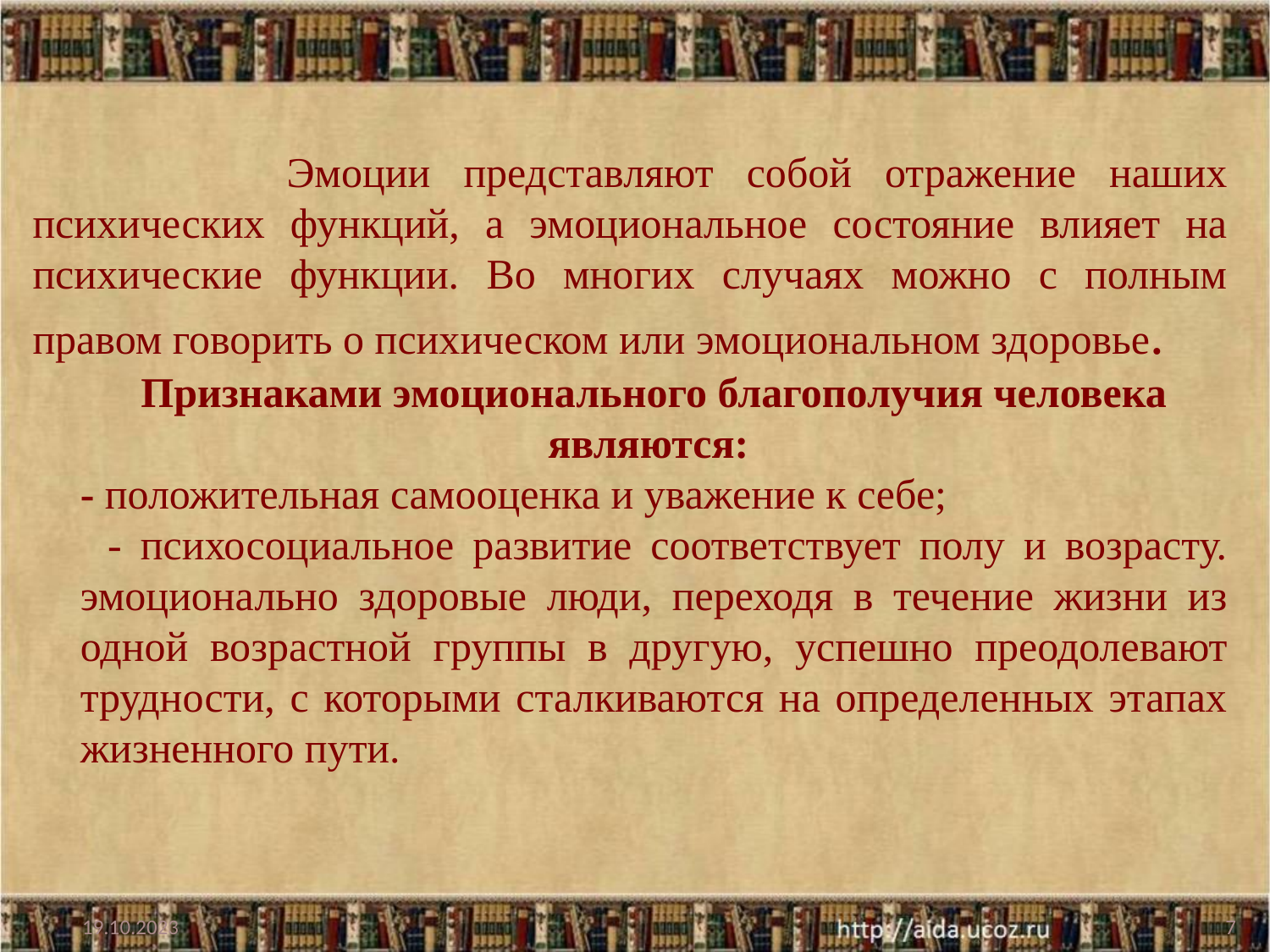

Эмоции представляют собой отражение наших психических функций, а эмоциональное состояние влияет на психические функции. Во многих случаях можно с полным правом говорить о психическом или эмоциональном здоровье.
	Признаками эмоционального благополучия человека являются:
	- положительная самооценка и уважение к себе;
    - психосоциальное развитие соответствует полу и возрасту. эмоционально здоровые люди, переходя в течение жизни из одной возрастной группы в другую, успешно преодолевают трудности, с которыми сталкиваются на определенных этапах жизненного пути.
19.10.2023
7